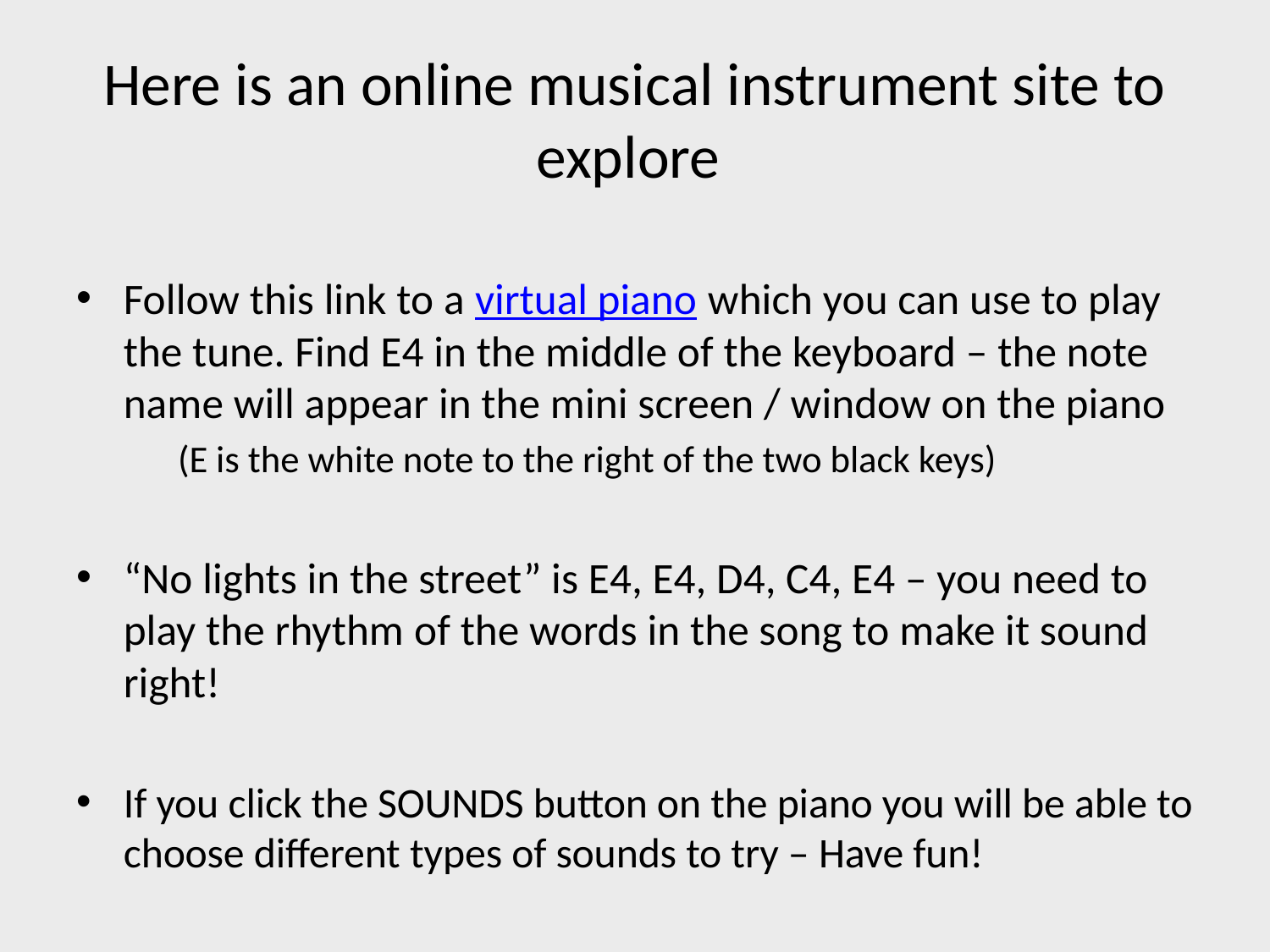

# Here is an online musical instrument site to explore
Follow this link to a virtual piano which you can use to play the tune. Find E4 in the middle of the keyboard – the note name will appear in the mini screen / window on the piano
            (E is the white note to the right of the two black keys)

“No lights in the street” is E4, E4, D4, C4, E4 – you need to play the rhythm of the words in the song to make it sound right!

If you click the SOUNDS button on the piano you will be able to choose different types of sounds to try – Have fun!